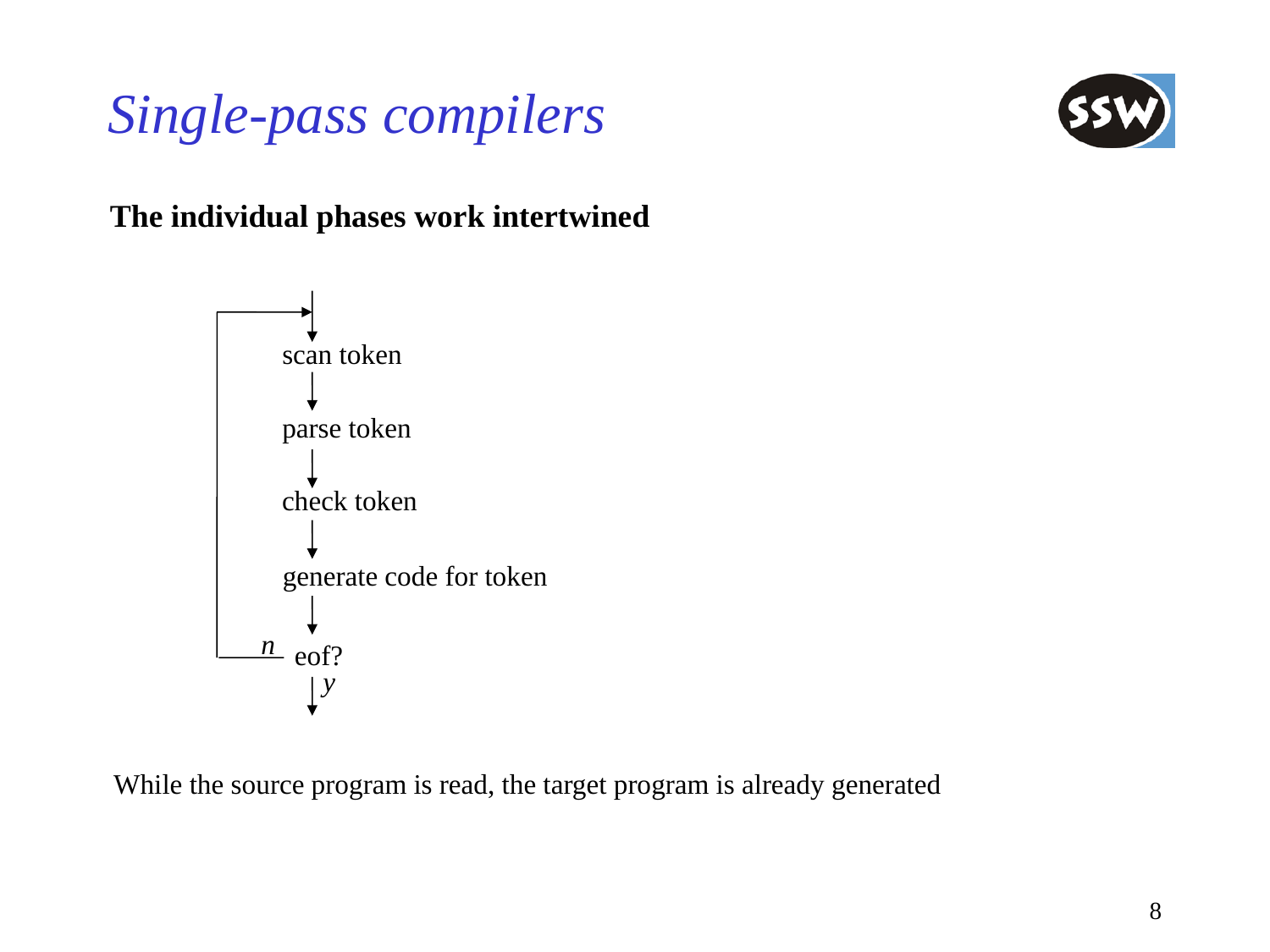

# Single-pass compilers
The individual phases work intertwined

scan token

parse token

check token

generate code for token

n
eof?
y

While the source program is read, the target program is already generated
8